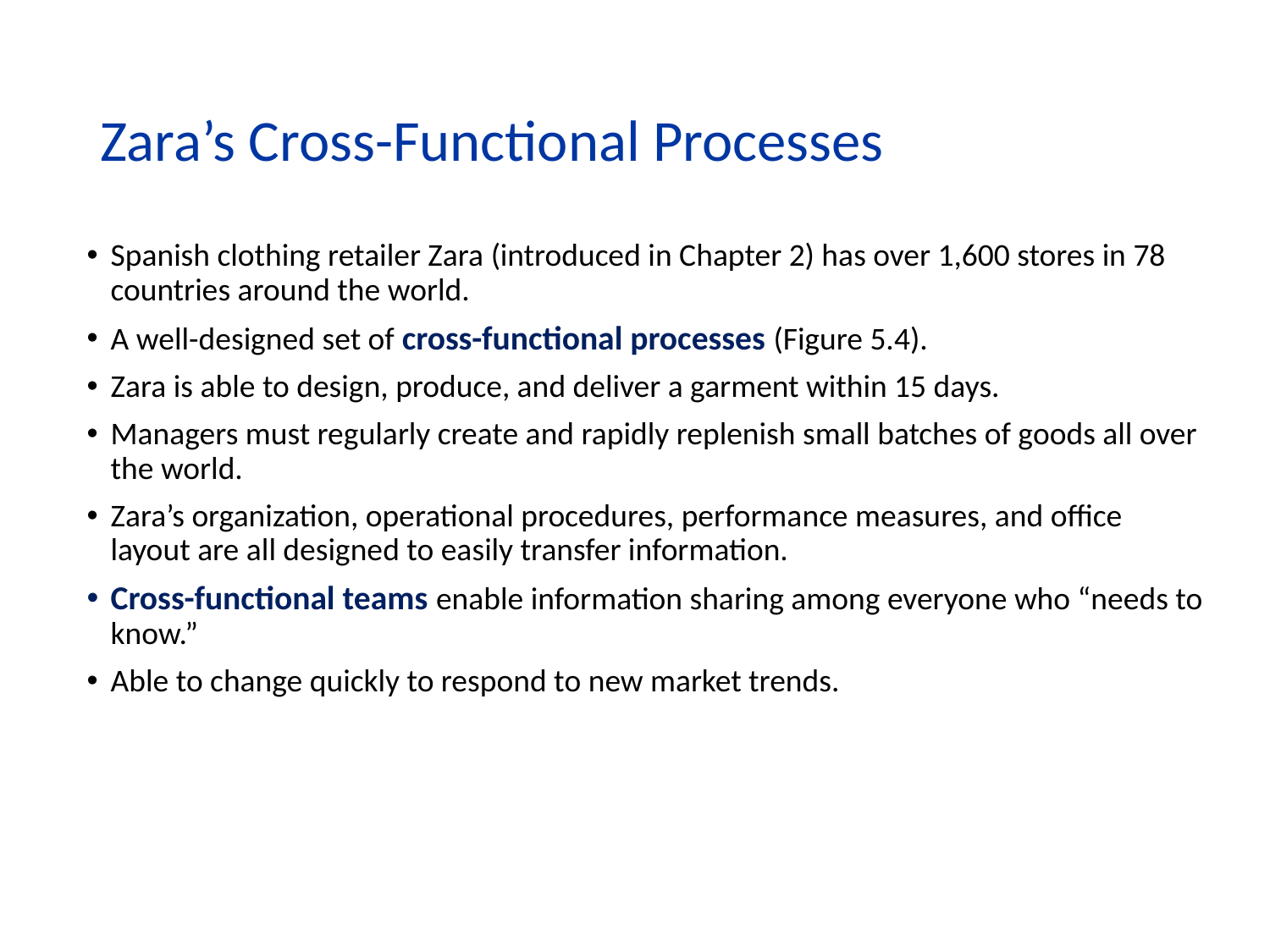

# Zara’s Cross-Functional Processes
Spanish clothing retailer Zara (introduced in Chapter 2) has over 1,600 stores in 78 countries around the world.
A well-designed set of cross-functional processes (Figure 5.4).
Zara is able to design, produce, and deliver a garment within 15 days.
Managers must regularly create and rapidly replenish small batches of goods all over the world.
Zara’s organization, operational procedures, performance measures, and office layout are all designed to easily transfer information.
Cross-functional teams enable information sharing among everyone who “needs to know.”
Able to change quickly to respond to new market trends.